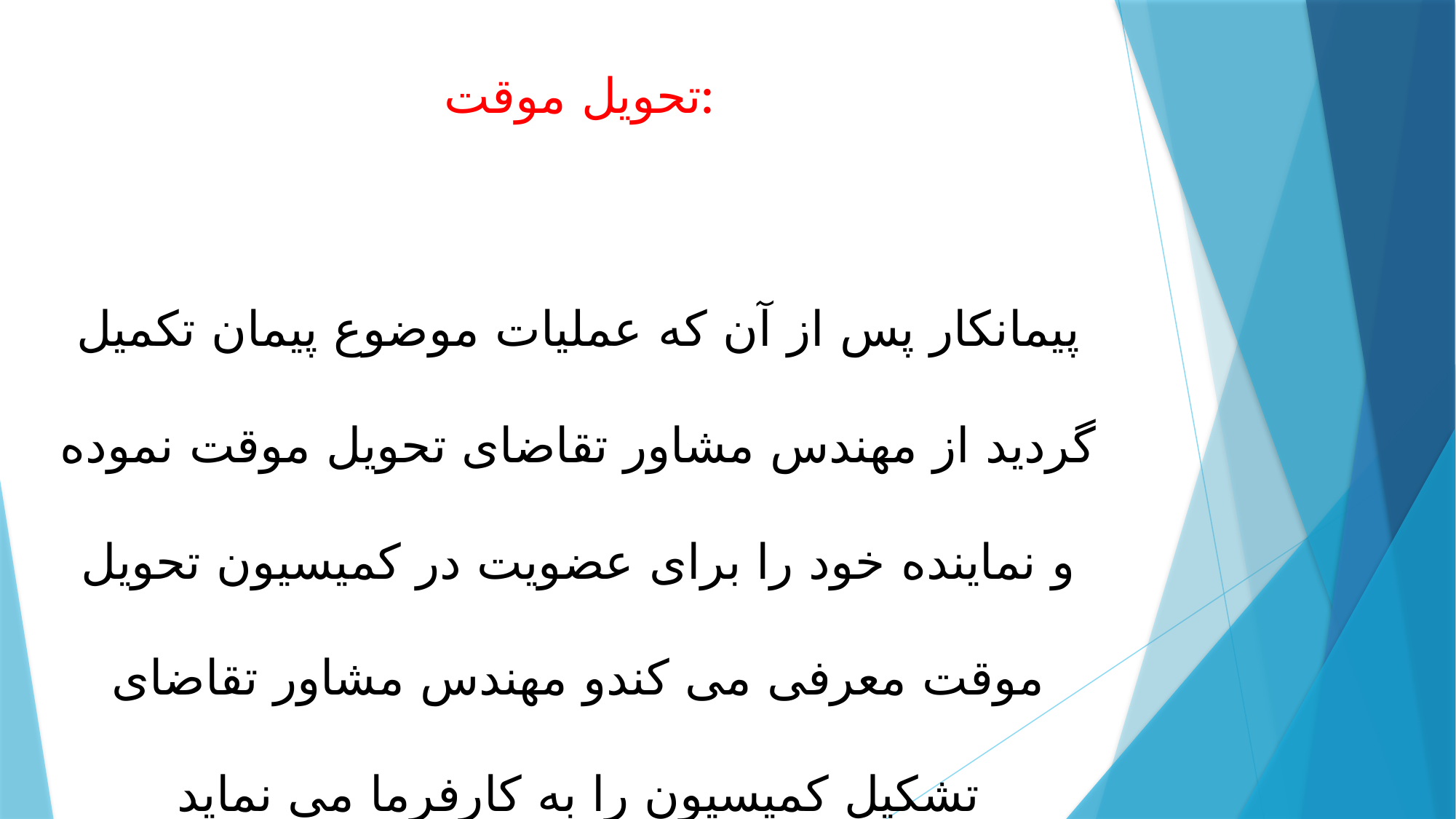

تحویل موقت:

پیمانکار پس از آن که عملیات موضوع پیمان تکمیل گردید از مهندس مشاور تقاضای تحویل موقت نموده و نماینده خود را برای عضویت در کمیسیون تحویل موقت معرفی می کندو مهندس مشاور تقاضای تشکیل کمیسیون را به کارفرما می نماید